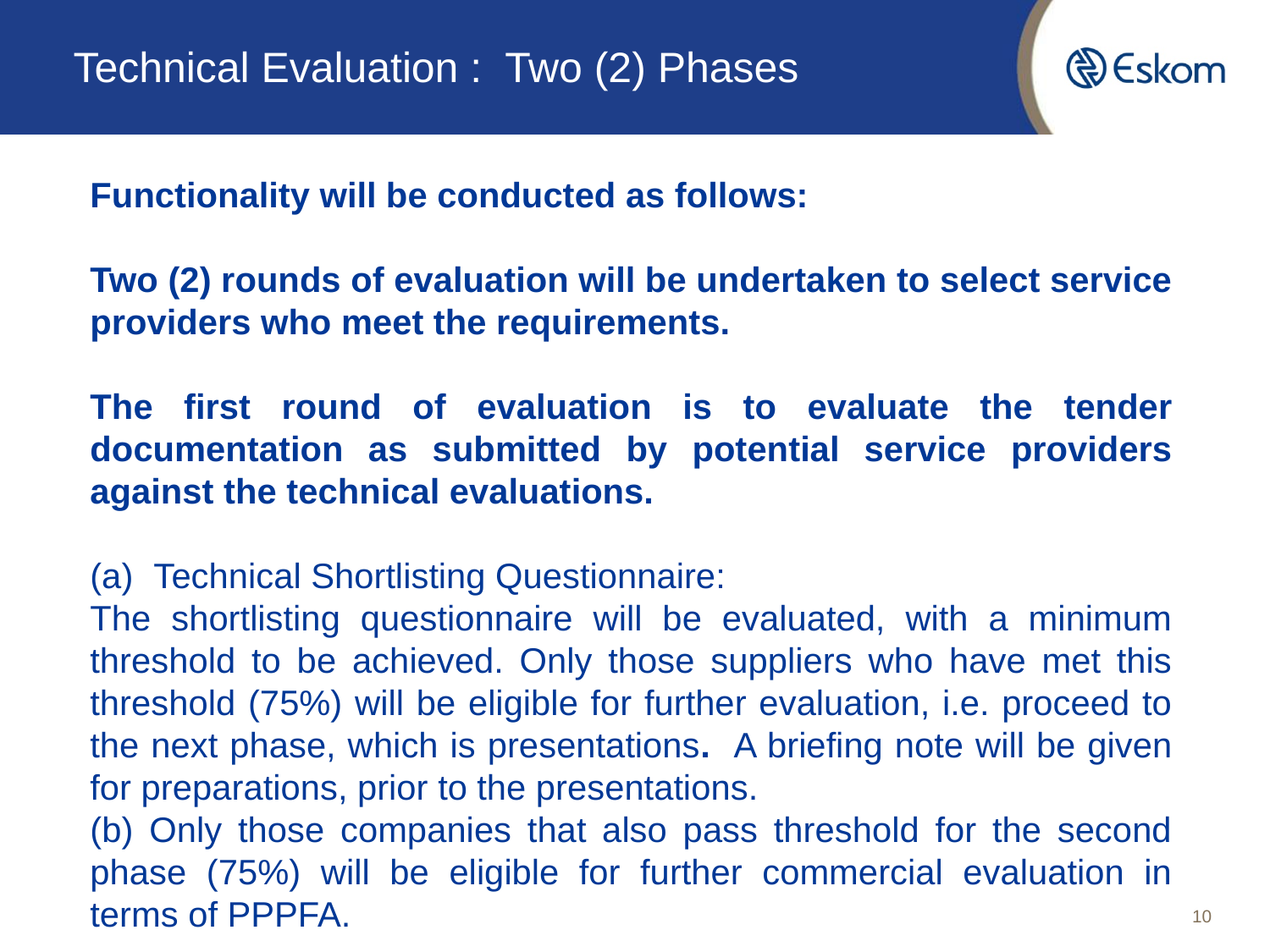

# Technical Evaluation :  Two (2) Phases
Functionality will be conducted as follows:

Two (2) rounds of evaluation will be undertaken to select service providers who meet the requirements.

The first round of evaluation is to evaluate the tender documentation as submitted by potential service providers against the technical evaluations.

Technical Shortlisting Questionnaire:
The shortlisting questionnaire will be evaluated, with a minimum threshold to be achieved. Only those suppliers who have met this threshold (75%) will be eligible for further evaluation, i.e. proceed to the next phase, which is presentations.  A briefing note will be given for preparations, prior to the presentations.
(b) Only those companies that also pass threshold for the second phase (75%) will be eligible for further commercial evaluation in terms of PPPFA.

10